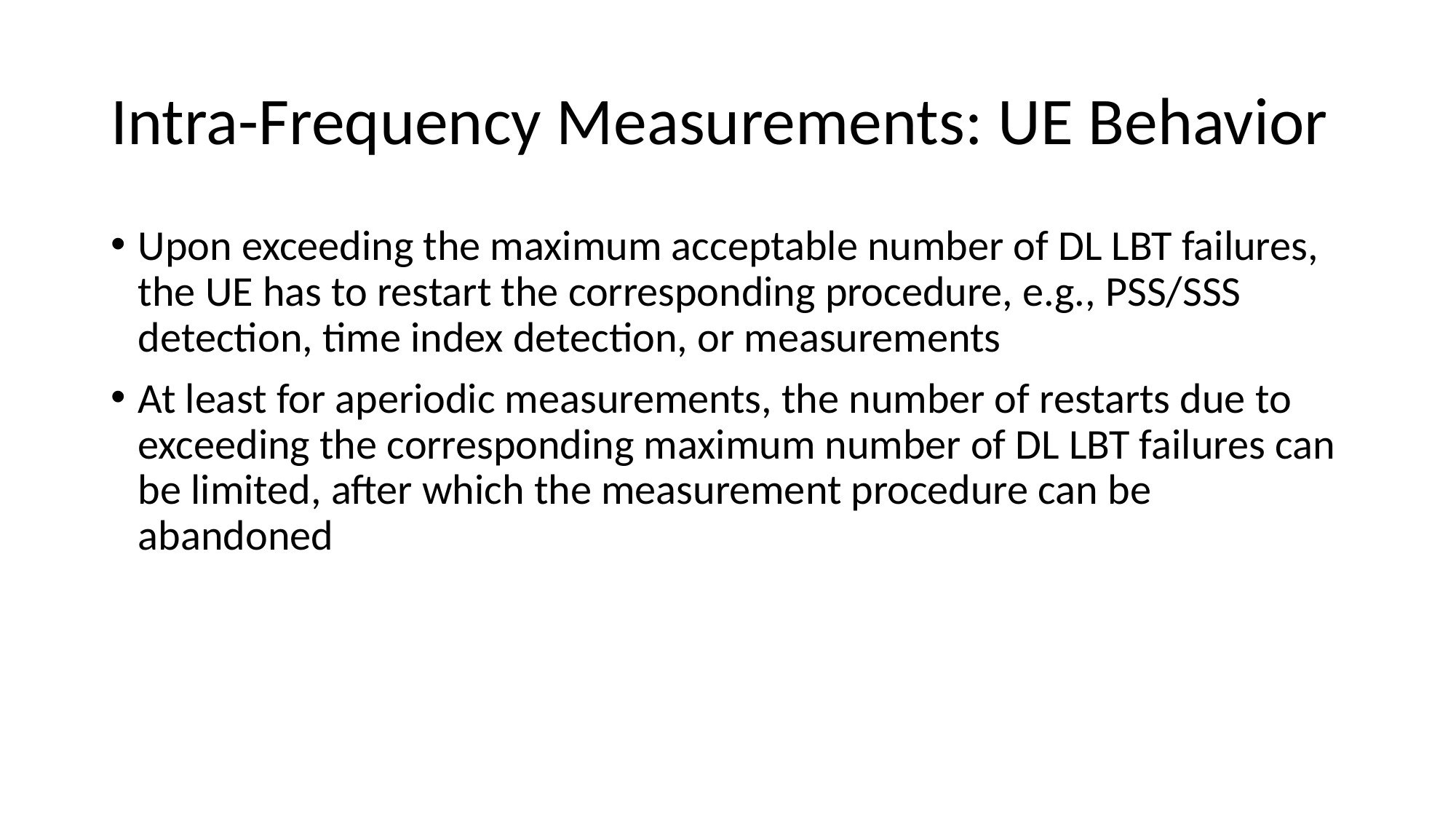

# Intra-Frequency Measurements: UE Behavior
Upon exceeding the maximum acceptable number of DL LBT failures, the UE has to restart the corresponding procedure, e.g., PSS/SSS detection, time index detection, or measurements
At least for aperiodic measurements, the number of restarts due to exceeding the corresponding maximum number of DL LBT failures can be limited, after which the measurement procedure can be abandoned